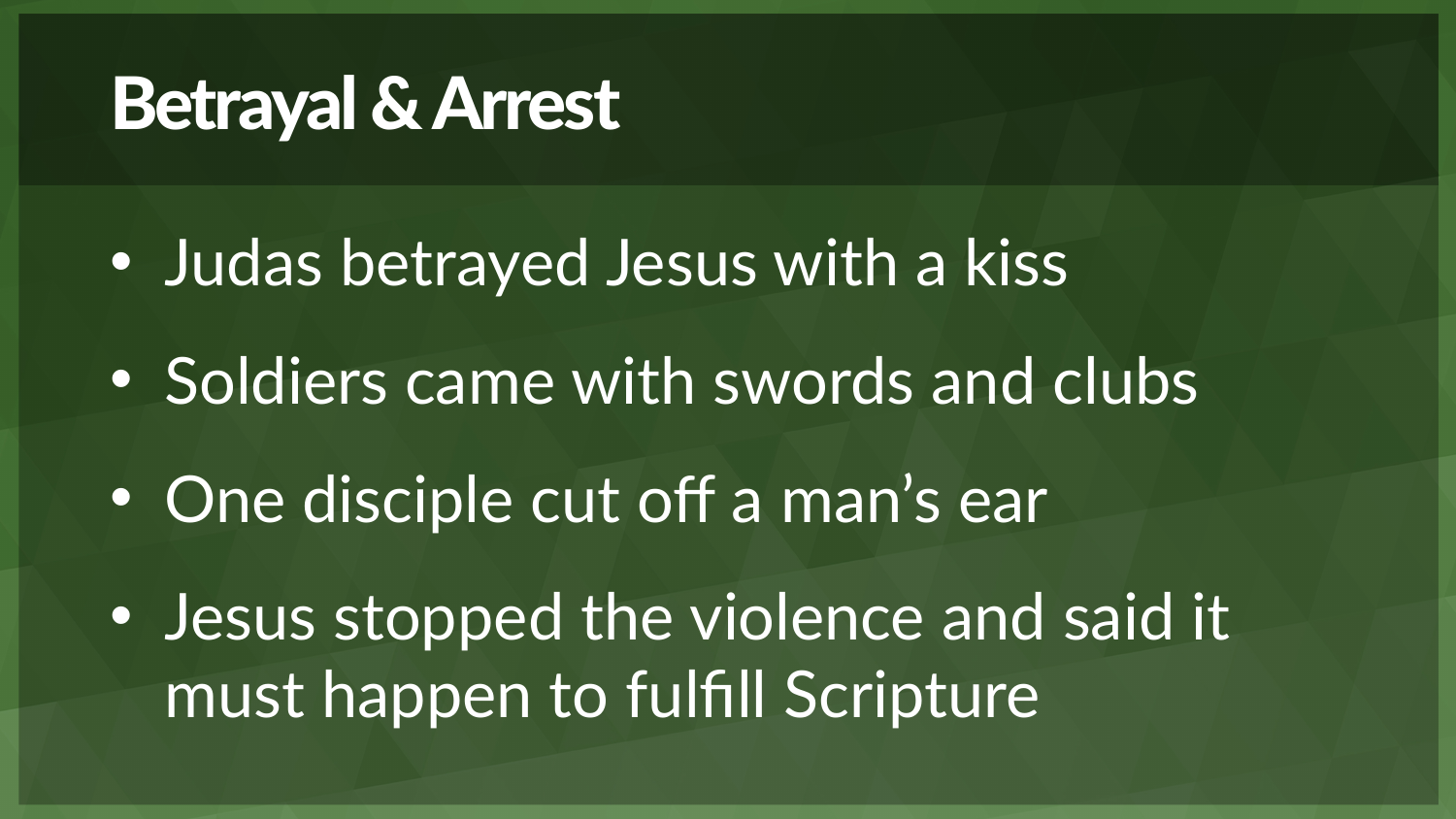

# Betrayal & Arrest
Judas betrayed Jesus with a kiss
Soldiers came with swords and clubs
One disciple cut off a man’s ear
Jesus stopped the violence and said it must happen to fulfill Scripture